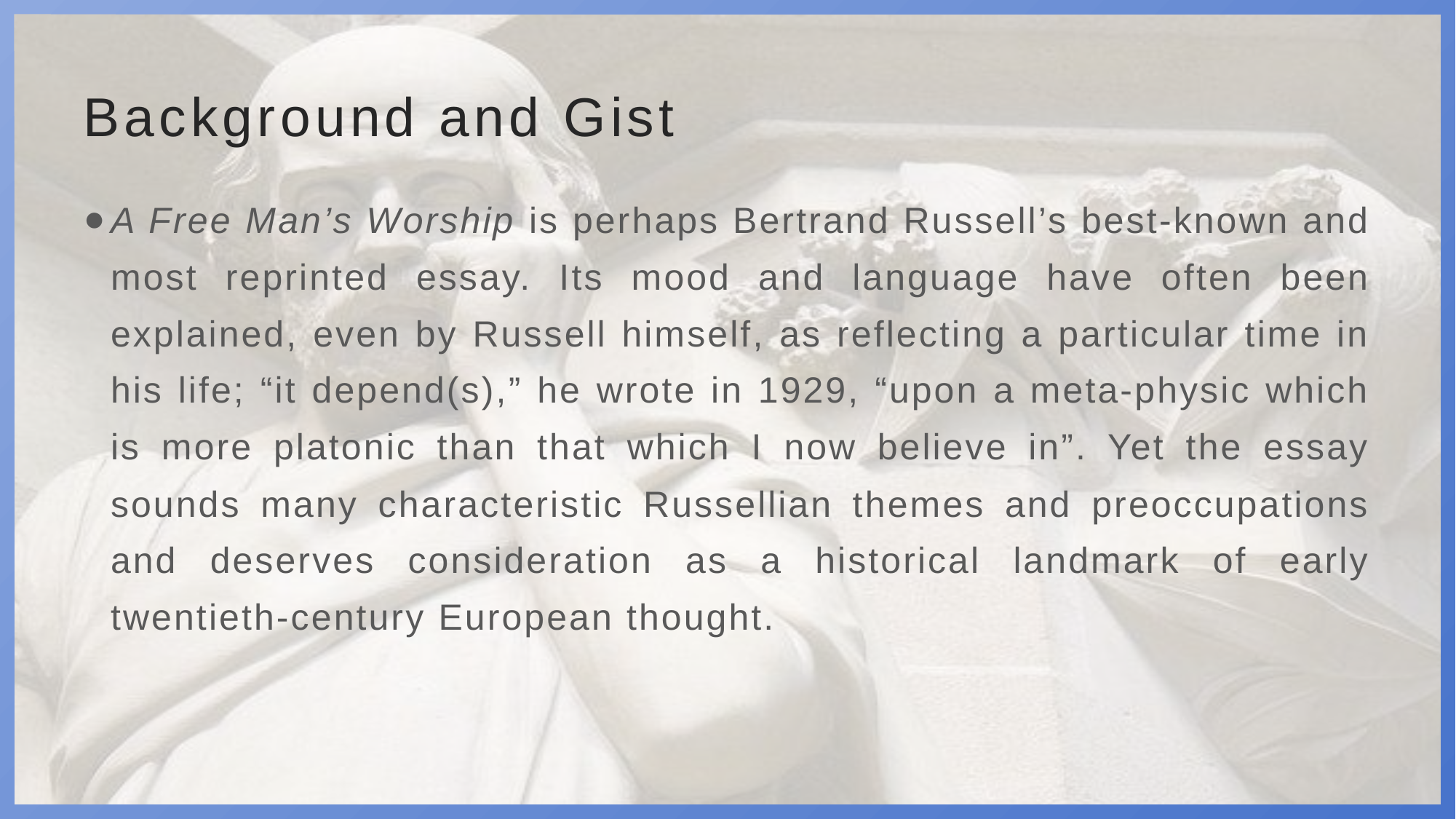

# Background and Gist
A Free Man’s Worship is perhaps Bertrand Russell’s best-known and most reprinted essay. Its mood and language have often been explained, even by Russell himself, as reflecting a particular time in his life; “it depend(s),” he wrote in 1929, “upon a meta-physic which is more platonic than that which I now believe in”. Yet the essay sounds many characteristic Russellian themes and preoccupations and deserves consideration as a historical landmark of early twentieth-century European thought.